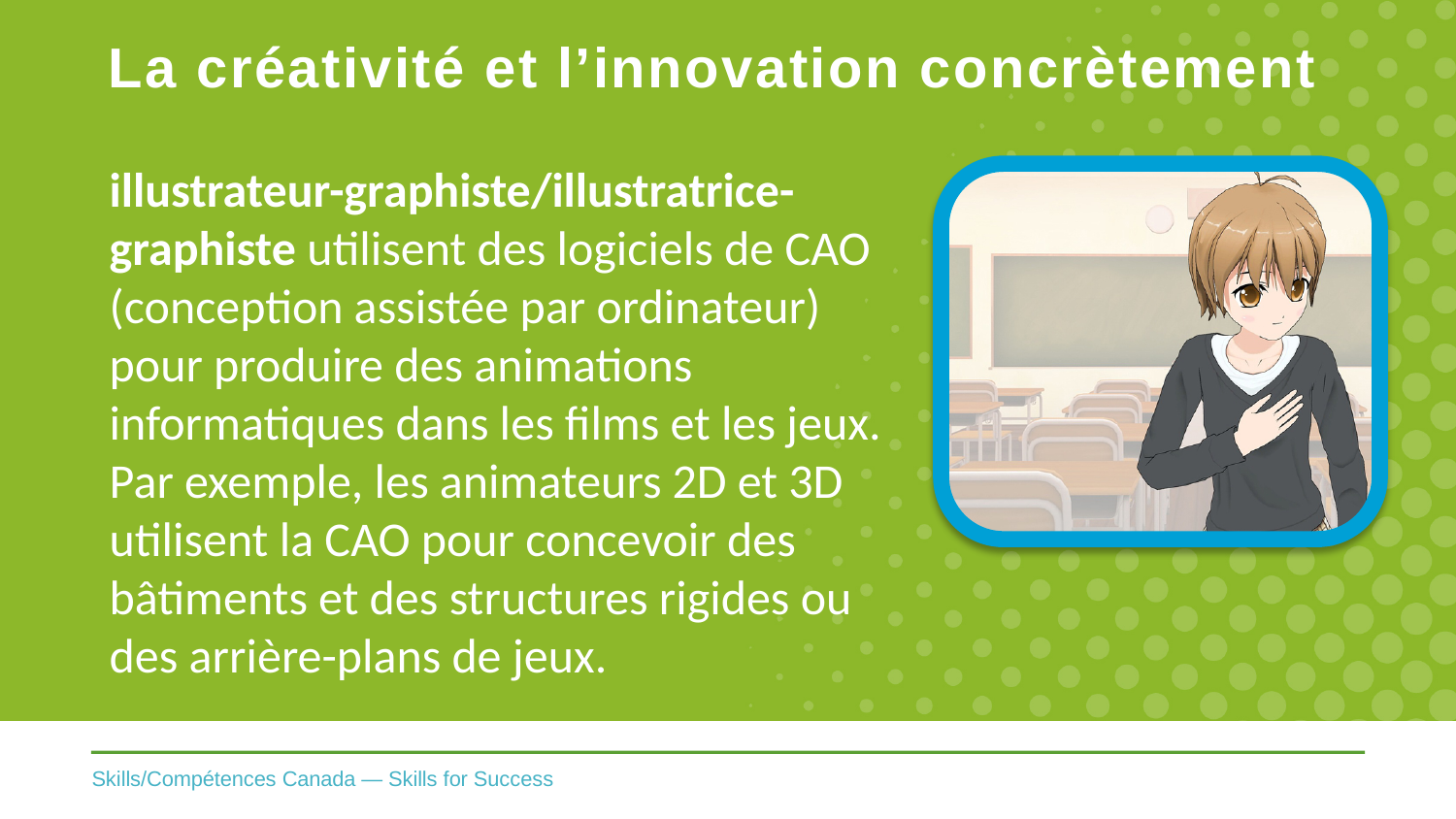

# La créativité et l’innovation concrètement
illustrateur-graphiste/illustratrice-graphiste utilisent des logiciels de CAO (conception assistée par ordinateur) pour produire des animations informatiques dans les films et les jeux. Par exemple, les animateurs 2D et 3D utilisent la CAO pour concevoir des bâtiments et des structures rigides ou des arrière-plans de jeux.